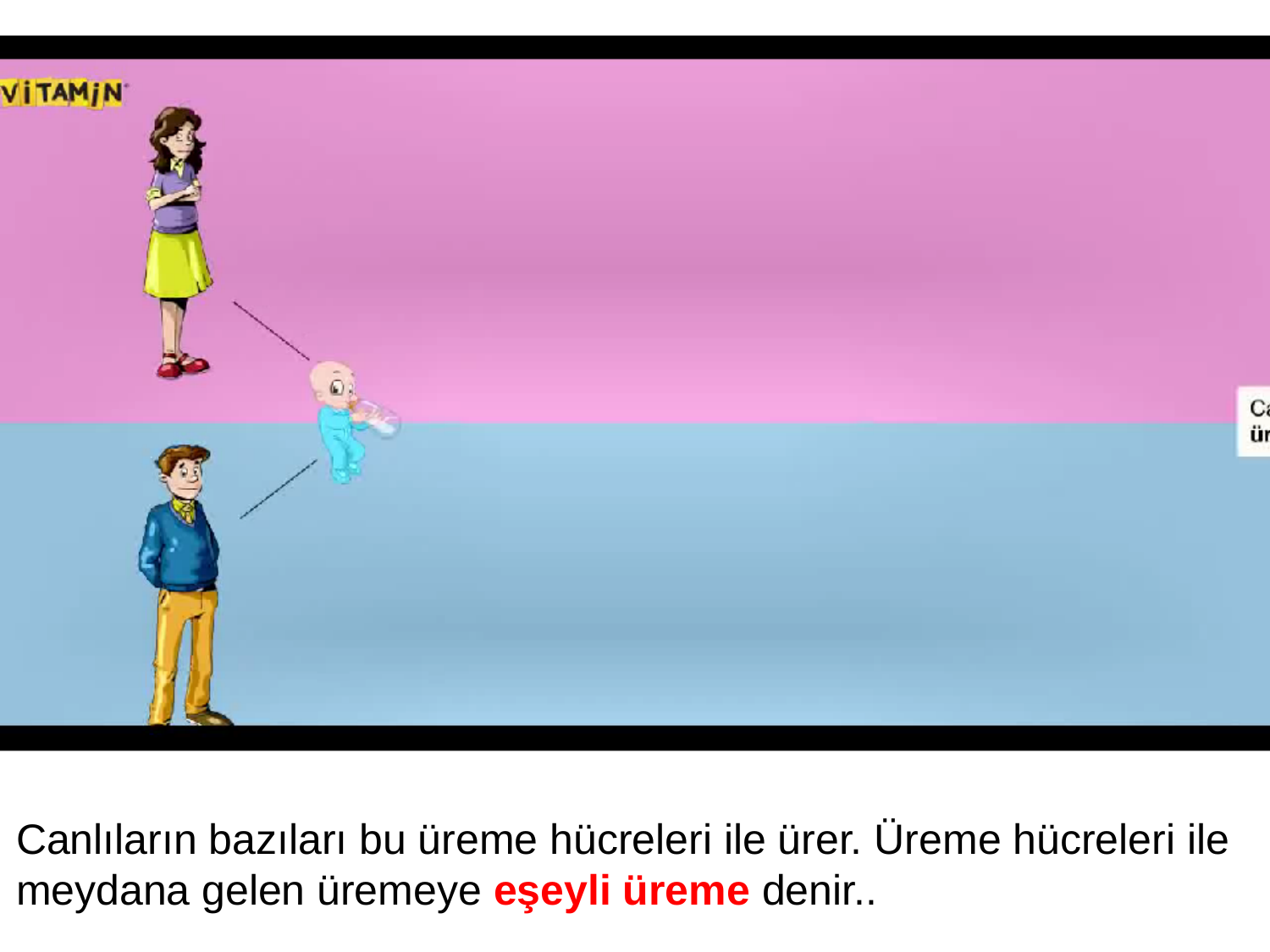

Canlıların bazıları bu üreme hücreleri ile ürer. Üreme hücreleri ile meydana gelen üremeye eşeyli üreme denir..